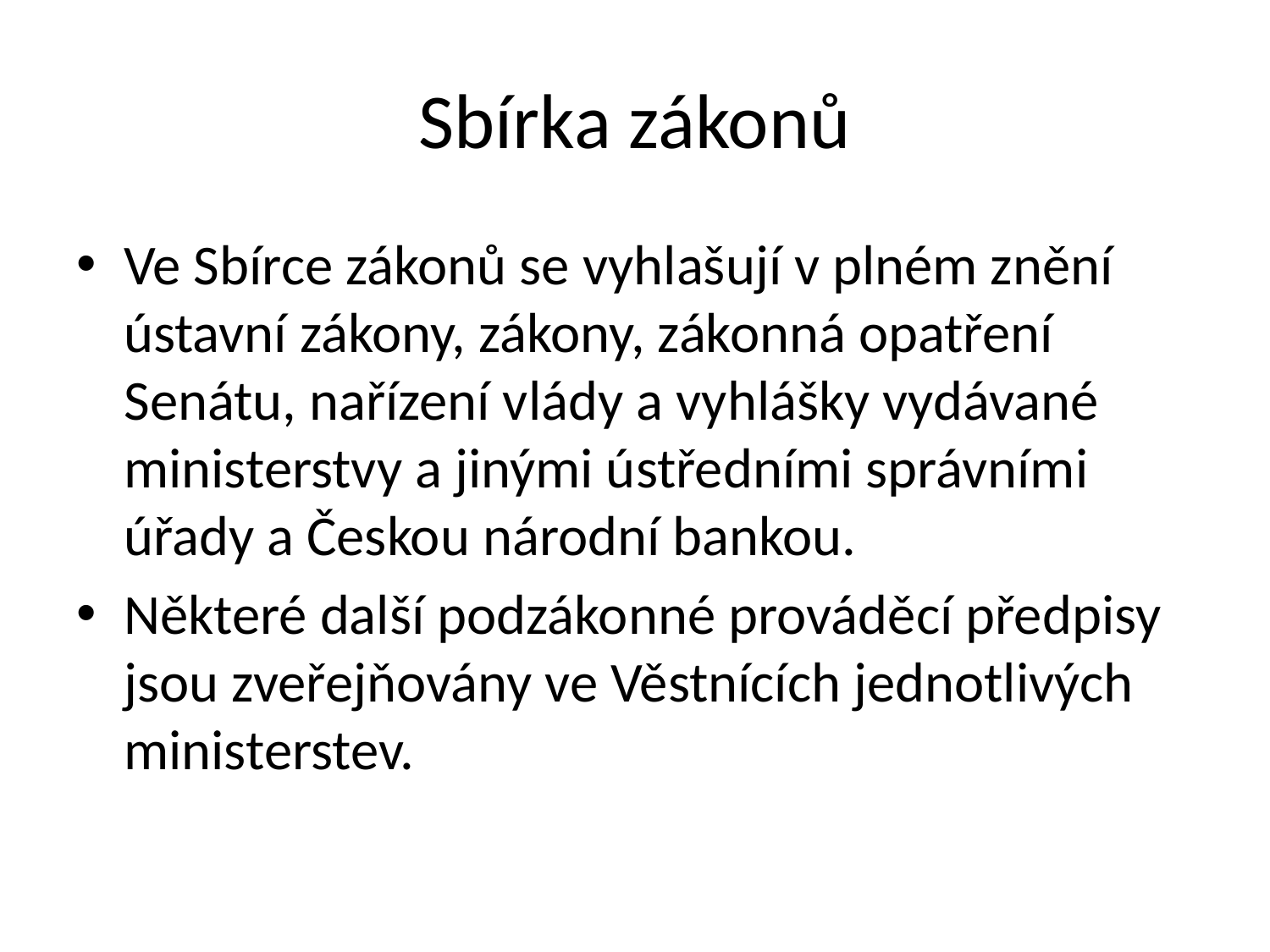

# Sbírka zákonů
Ve Sbírce zákonů se vyhlašují v plném znění ústavní zákony, zákony, zákonná opatření Senátu, nařízení vlády a vyhlášky vydávané ministerstvy a jinými ústředními správními úřady a Českou národní bankou.
Některé další podzákonné prováděcí předpisy jsou zveřejňovány ve Věstnících jednotlivých ministerstev.